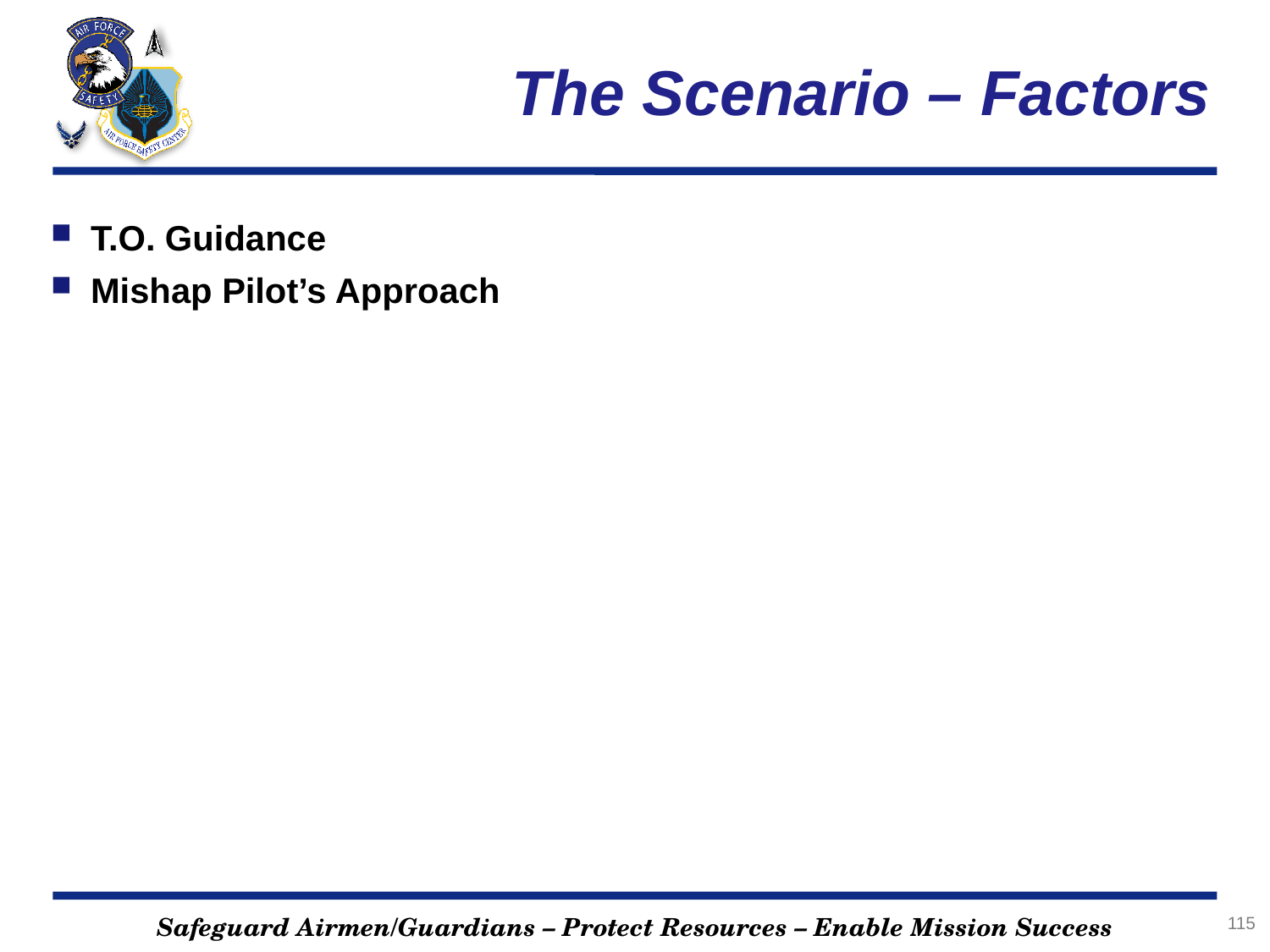

# The Scenario – Factors
T.O. Guidance
Mishap Pilot’s Approach

115